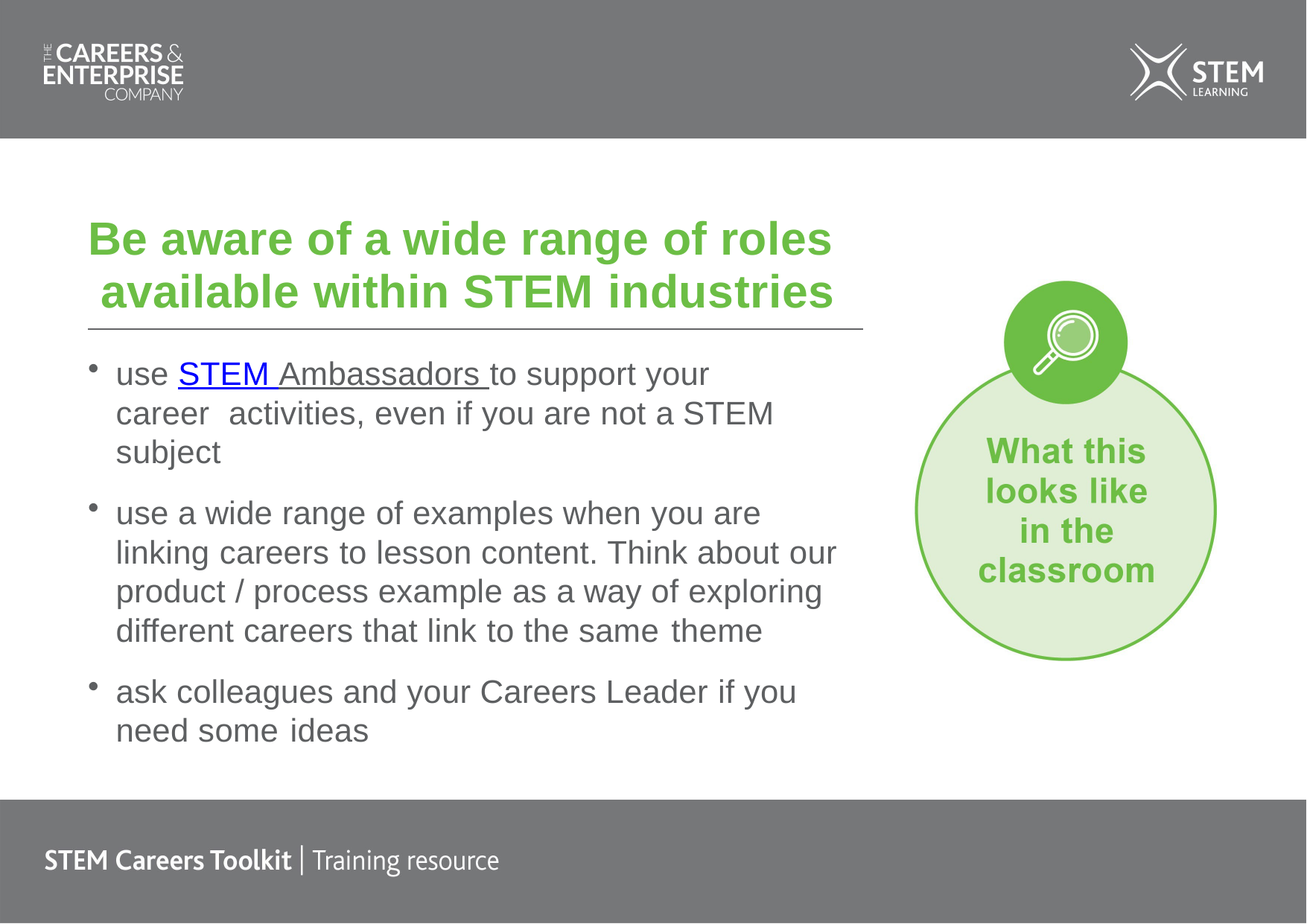

# Be aware of a wide range of roles  available within STEM industries

use STEM Ambassadors to support your career  activities, even if you are not a STEM subject
use a wide range of examples when you are  linking careers to lesson content. Think about our  product / process example as a way of exploring  different careers that link to the same theme
ask colleagues and your Careers Leader if you need some ideas